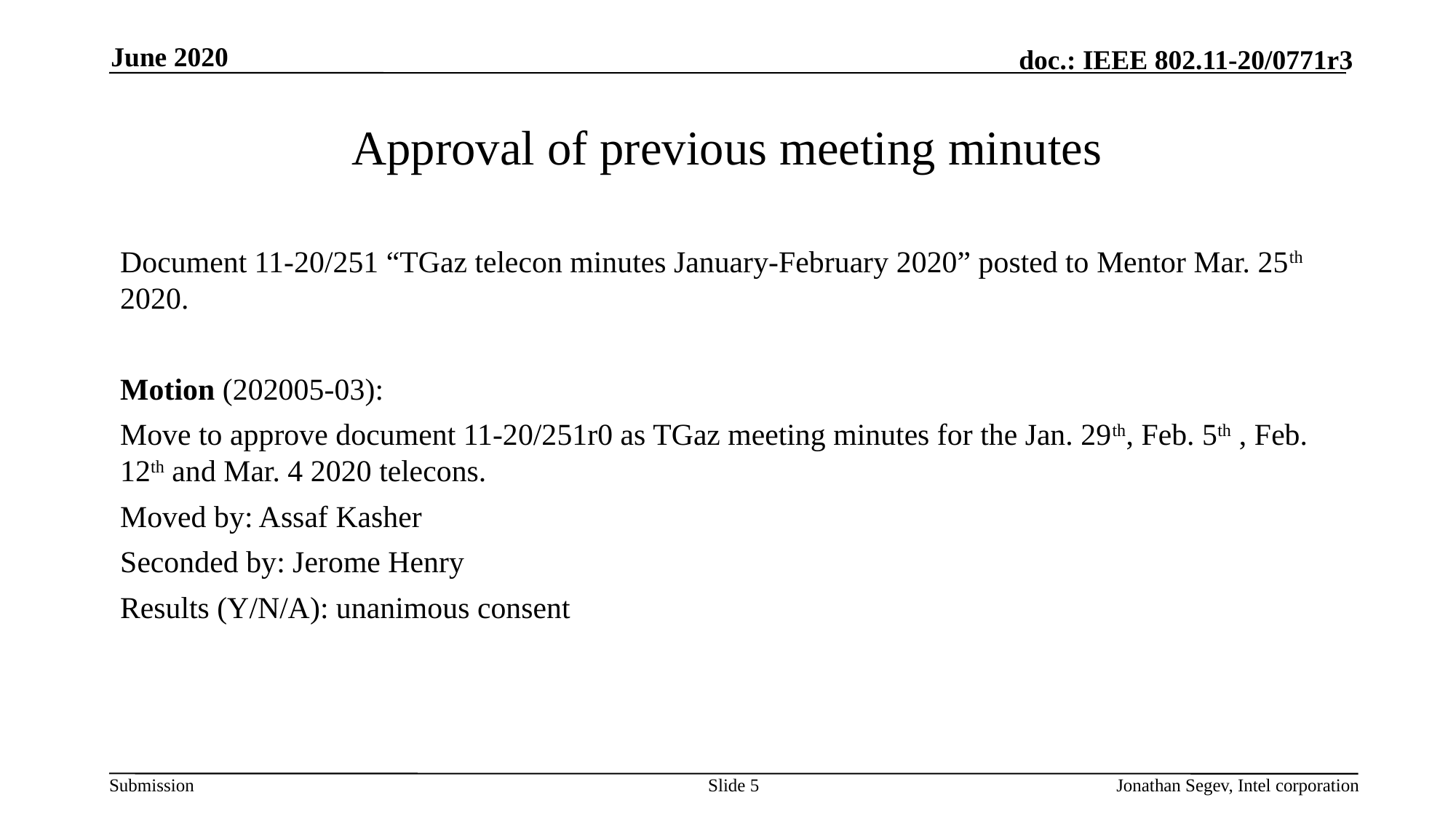

June 2020
# Approval of previous meeting minutes
Document 11-20/251 “TGaz telecon minutes January-February 2020” posted to Mentor Mar. 25th 2020.

Motion (202005-03):
Move to approve document 11-20/251r0 as TGaz meeting minutes for the Jan. 29th, Feb. 5th , Feb. 12th and Mar. 4 2020 telecons.
Moved by: Assaf Kasher
Seconded by: Jerome Henry
Results (Y/N/A): unanimous consent

Slide 5
Jonathan Segev, Intel corporation